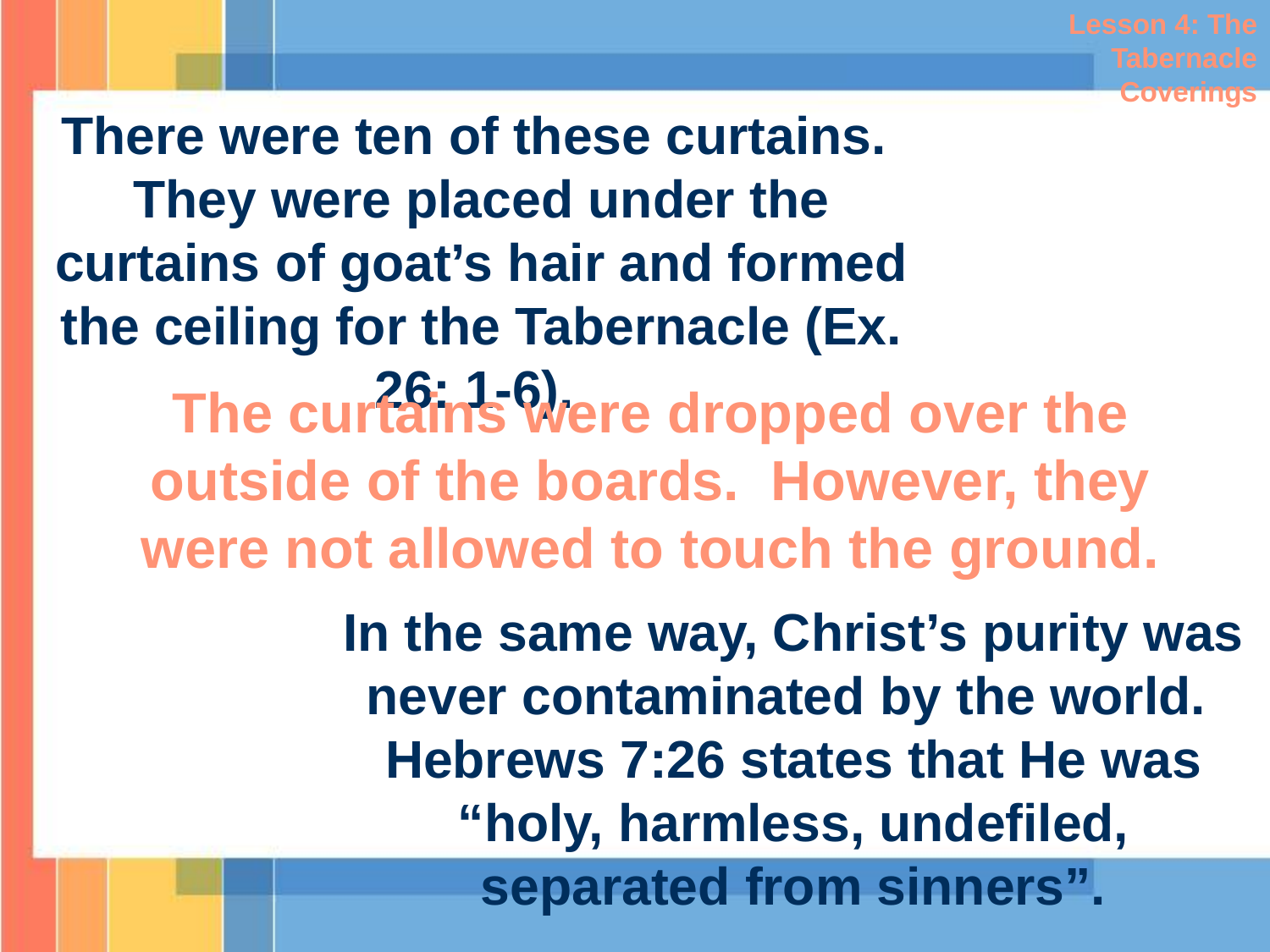

Lesson 4: The Tabernacle Coverings
There were ten of these curtains.  They were placed under the curtains of goat’s hair and formed the ceiling for the Tabernacle (Ex. 26: 1-6).
The curtains were dropped over the outside of the boards.  However, they were not allowed to touch the ground.
In the same way, Christ’s purity was never contaminated by the world.  Hebrews 7:26 states that He was “holy, harmless, undefiled, separated from sinners”.